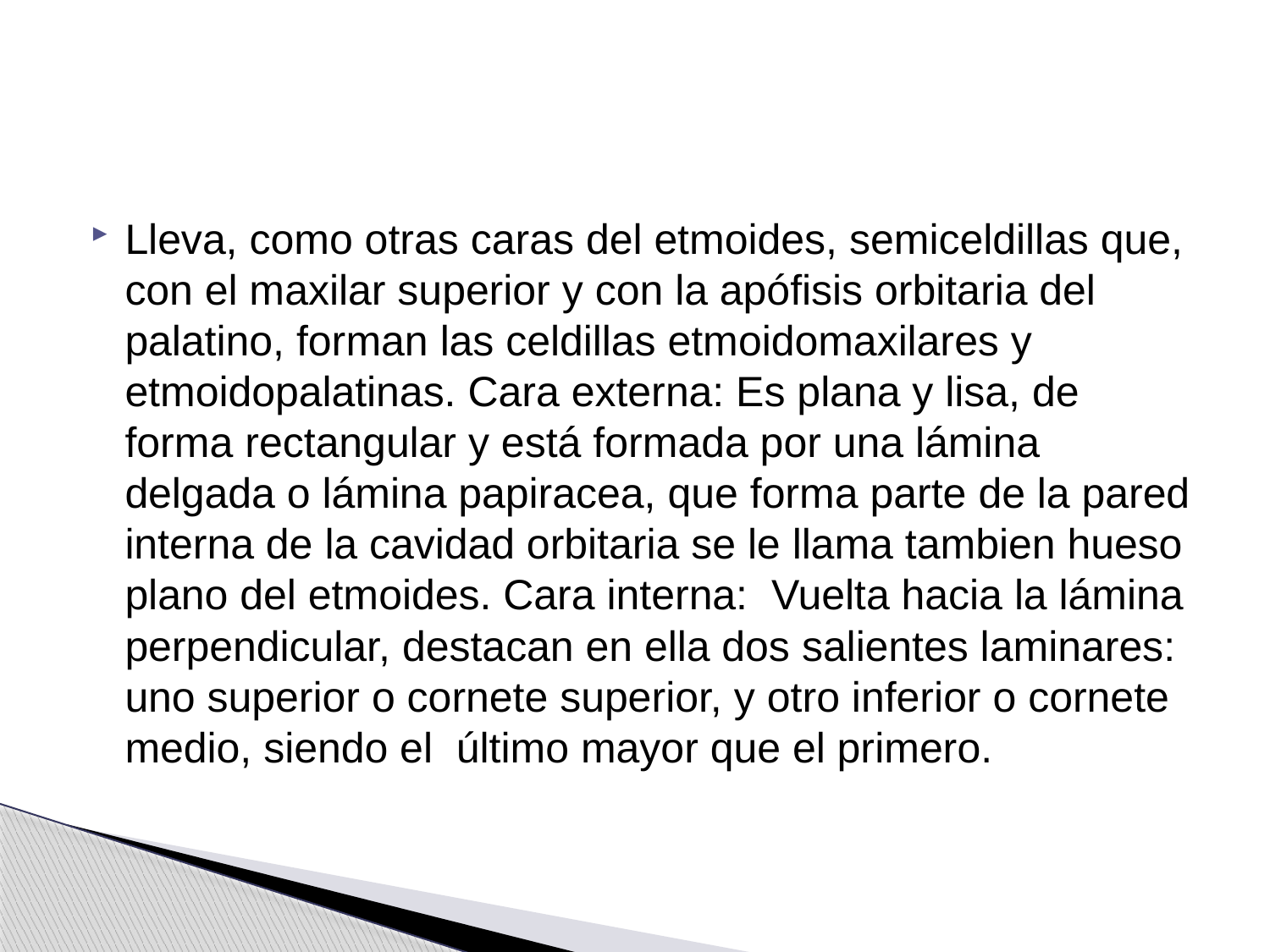

#
Lleva, como otras caras del etmoides, semiceldillas que, con el maxilar superior y con la apófisis orbitaria del palatino, forman las celdillas etmoidomaxilares y etmoidopalatinas. Cara externa: Es plana y lisa, de forma rectangular y está formada por una lámina delgada o lámina papiracea, que forma parte de la pared interna de la cavidad orbitaria se le llama tambien hueso plano del etmoides. Cara interna:  Vuelta hacia la lámina perpendicular, destacan en ella dos salientes laminares:  uno superior o cornete superior, y otro inferior o cornete medio, siendo el  último mayor que el primero.